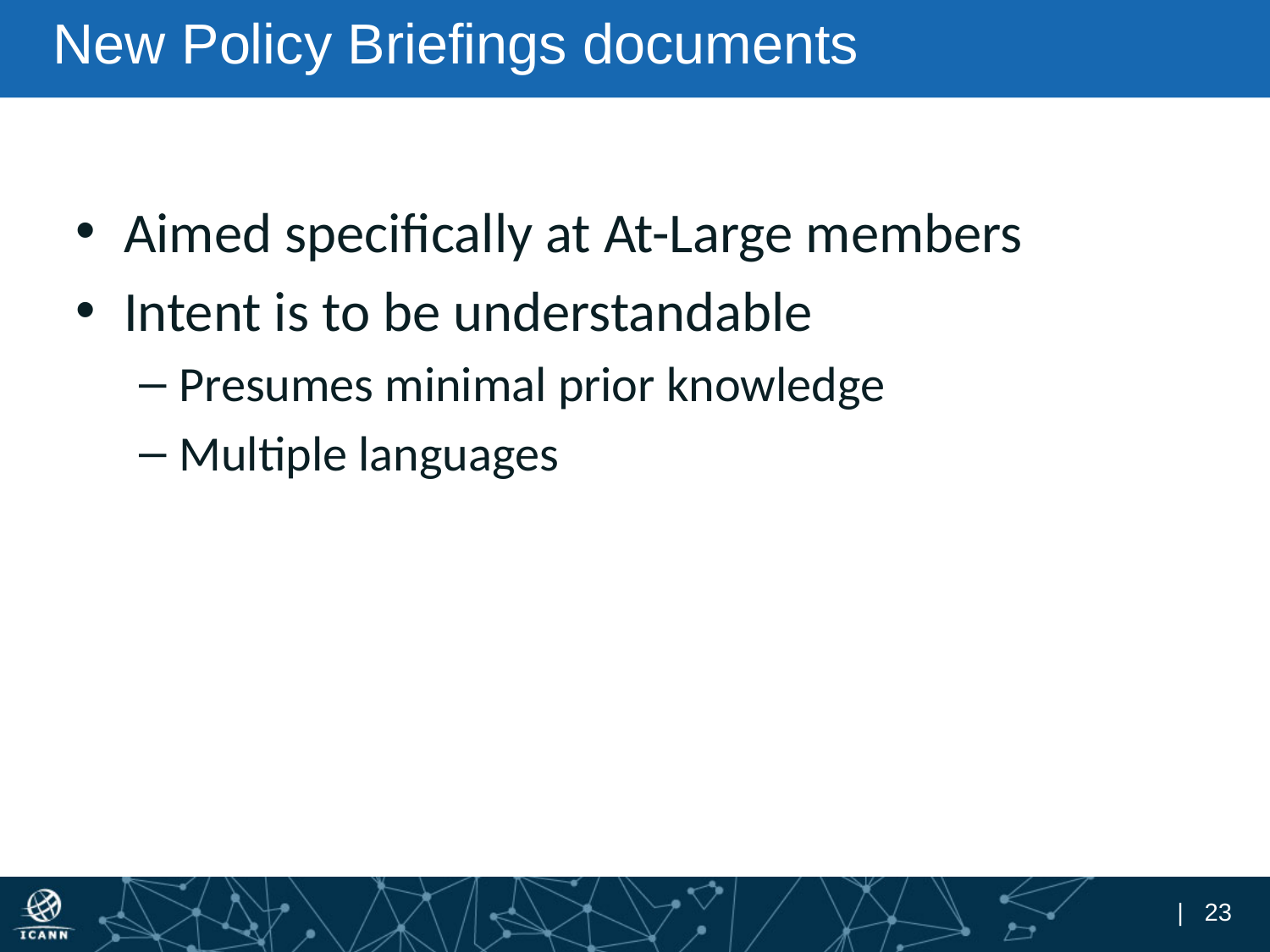

# New Policy Briefings documents
Aimed specifically at At-Large members
Intent is to be understandable
Presumes minimal prior knowledge
Multiple languages